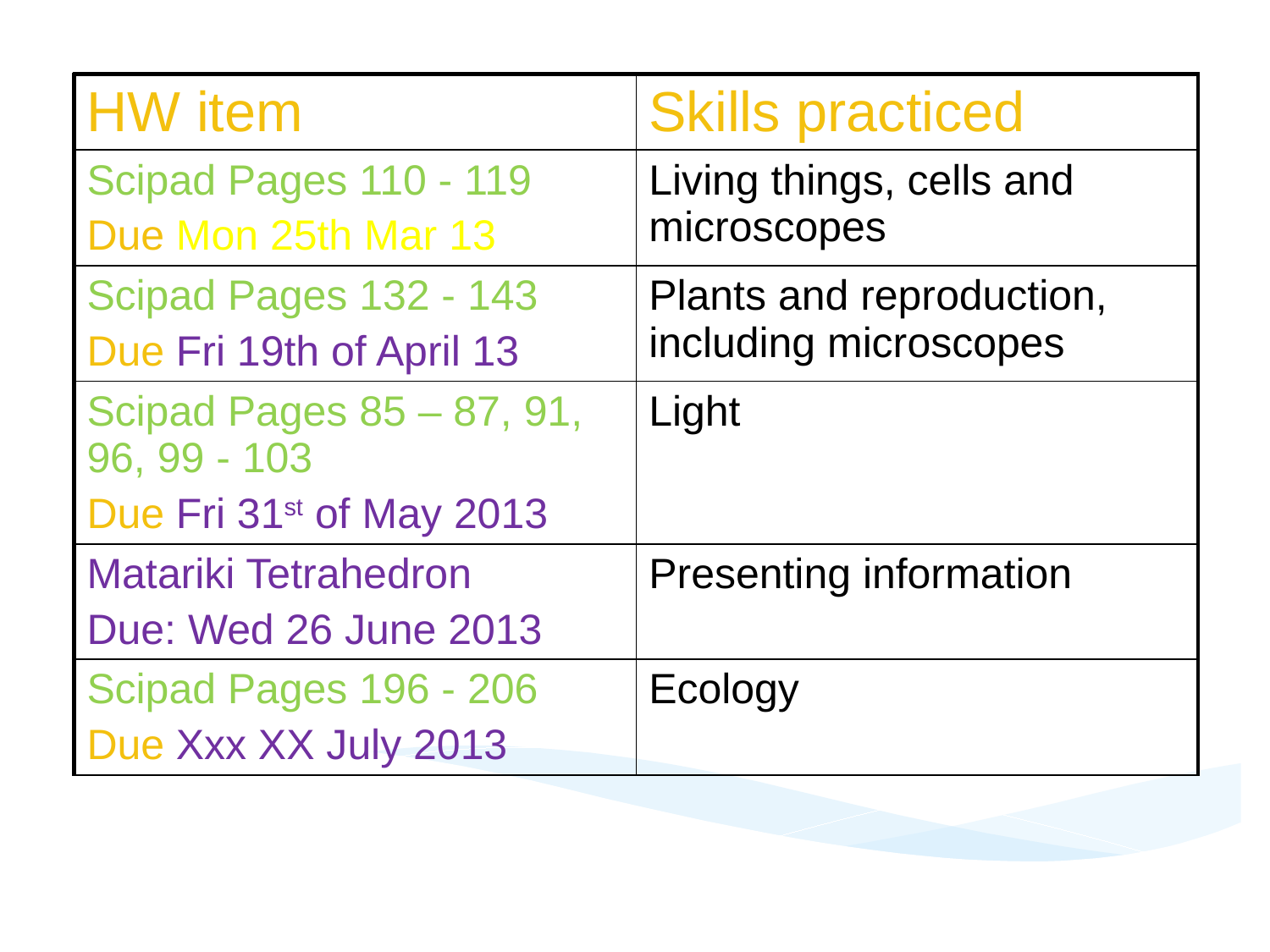

| HW item | Skills practiced |
| --- | --- |
| Scipad Pages 110 - 119 Due Mon 25th Mar 13 | Living things, cells and microscopes |
| Scipad Pages 132 - 143 Due Fri 19th of April 13 | Plants and reproduction, including microscopes |
| Scipad Pages 85 – 87, 91, 96, 99 - 103 Due Fri 31st of May 2013 | Light |
| Matariki Tetrahedron Due: Wed 26 June 2013 | Presenting information |
| Scipad Pages 196 - 206 Due Xxx XX July 2013 | Ecology |